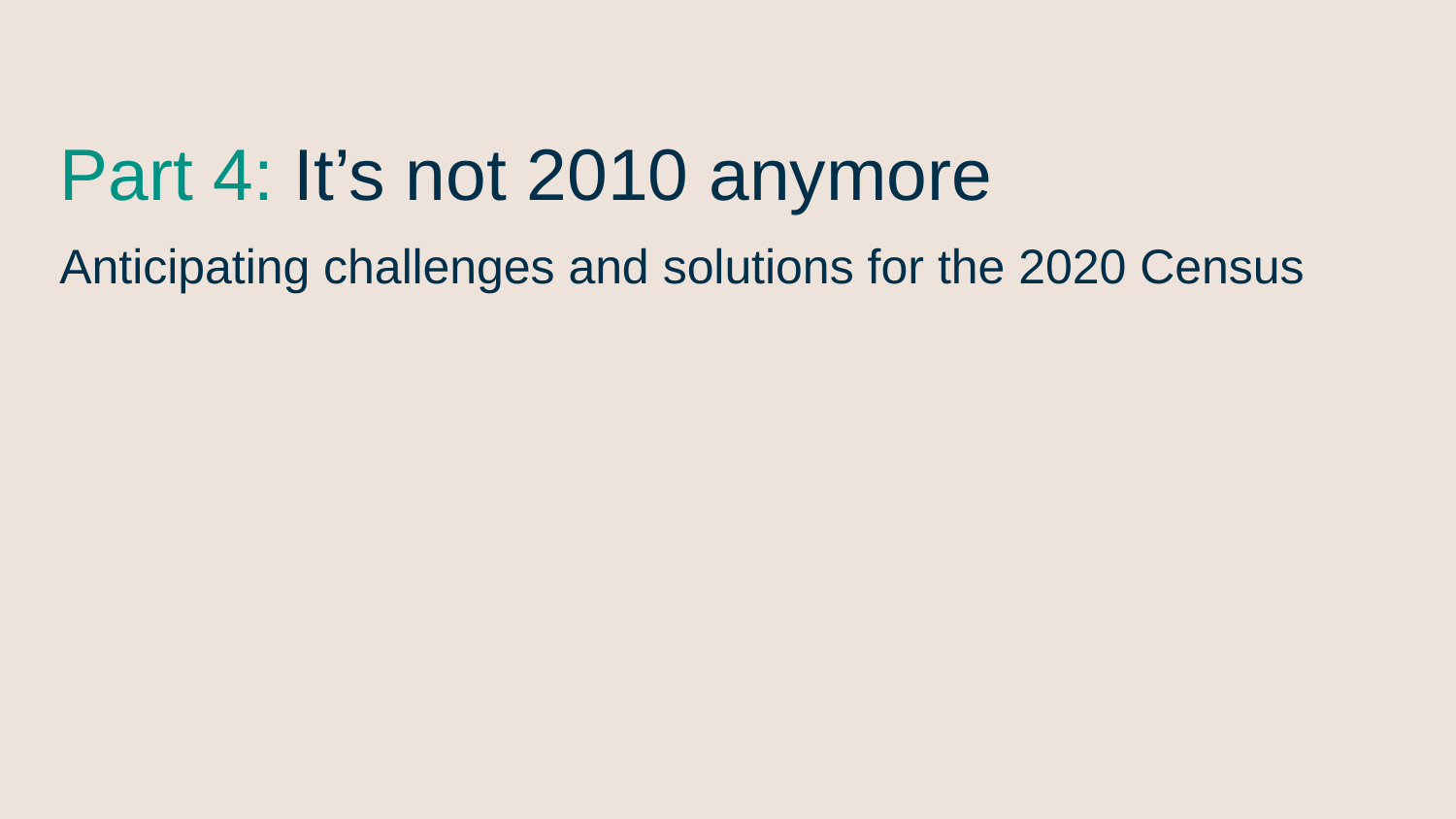

# Part 4: It’s not 2010 anymore
Anticipating challenges and solutions for the 2020 Census